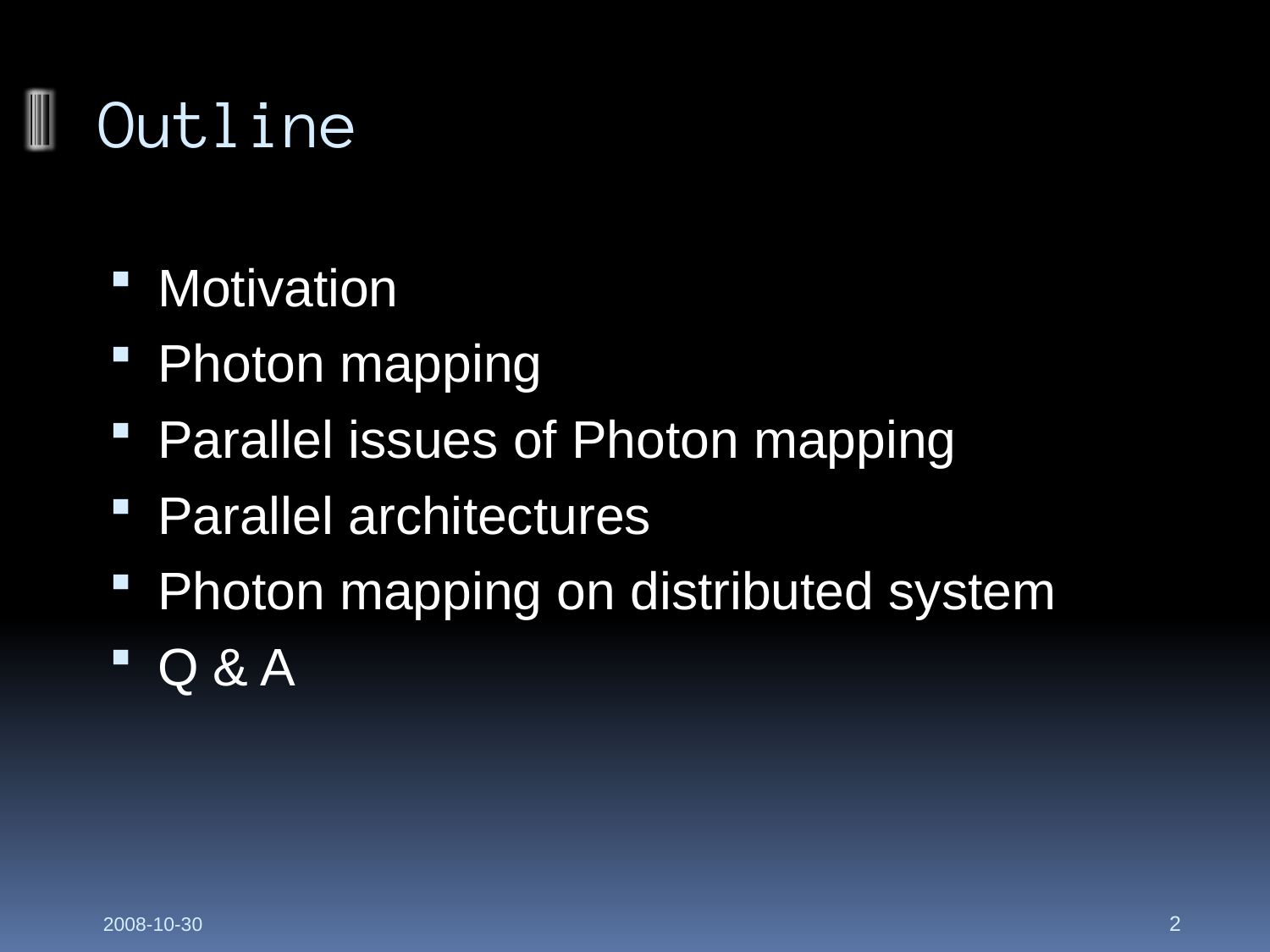

# Outline
Motivation
Photon mapping
Parallel issues of Photon mapping
Parallel architectures
Photon mapping on distributed system
Q & A
2008-10-30
2